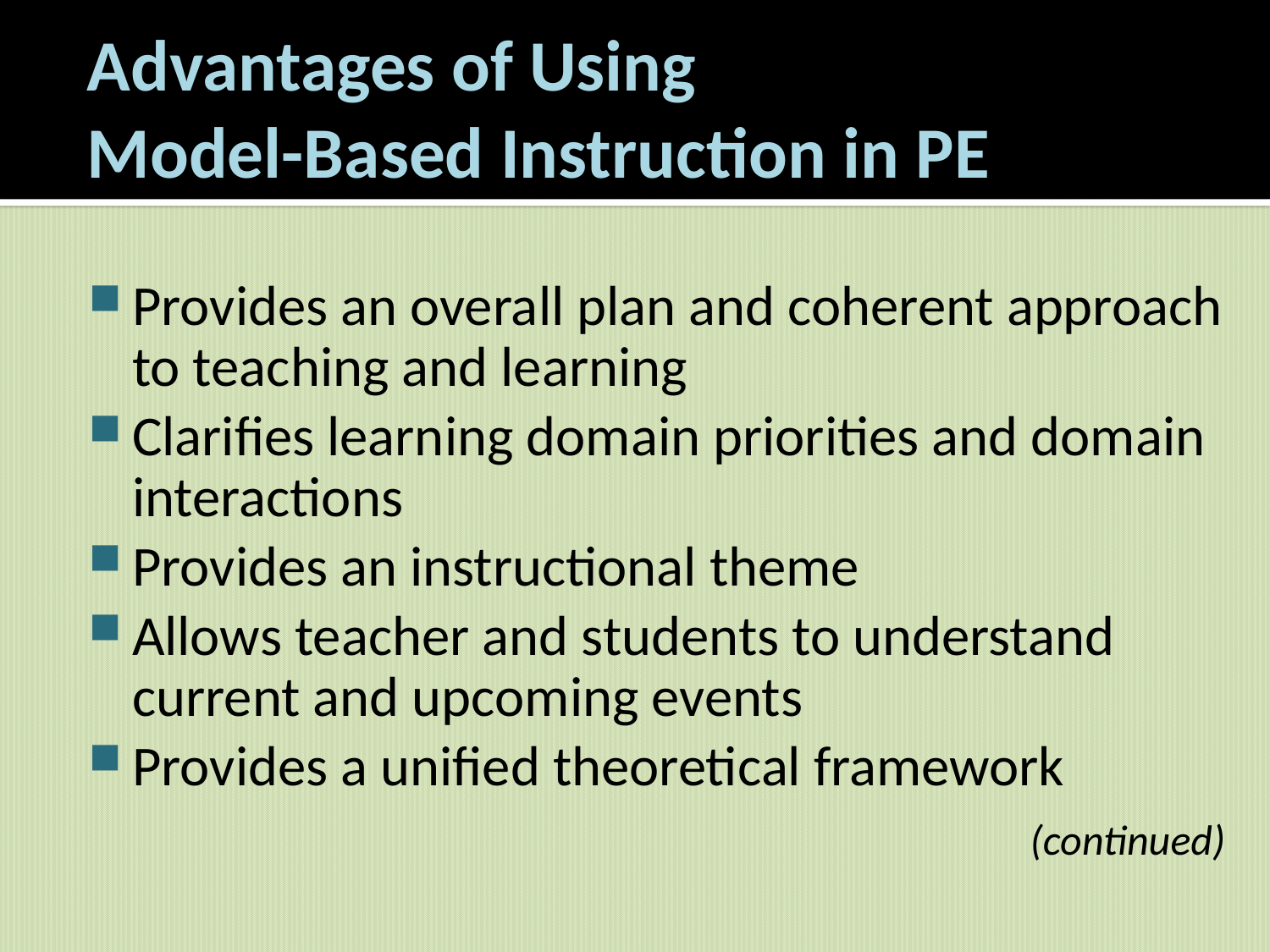

# Advantages of Using Model-Based Instruction in PE
Provides an overall plan and coherent approach to teaching and learning
Clarifies learning domain priorities and domain interactions
Provides an instructional theme
Allows teacher and students to understand current and upcoming events
Provides a unified theoretical framework
						(continued)